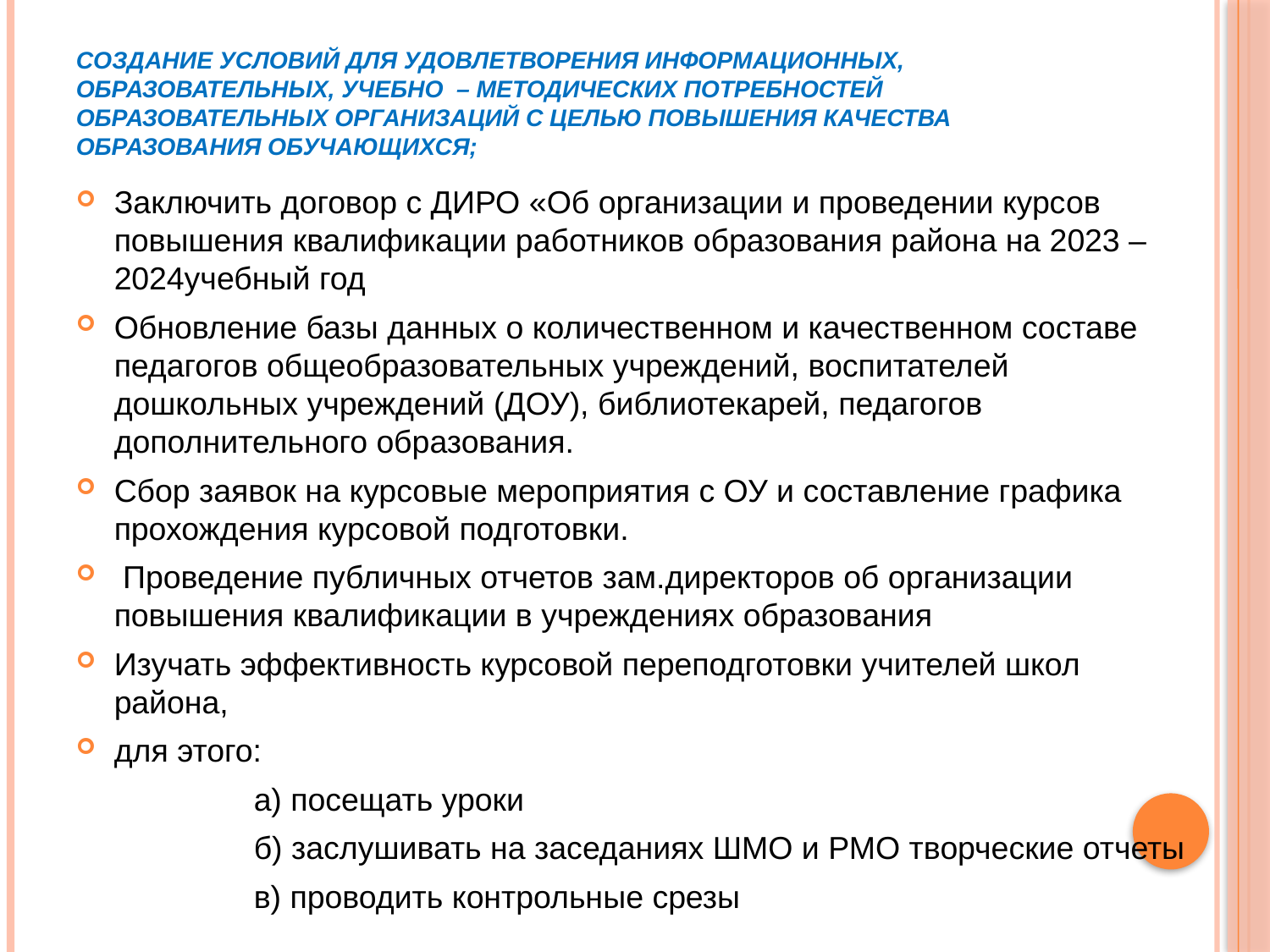

# создание условий для удовлетворения информационных, образовательных, учебно  – методических потребностей образовательных организаций с целью повышения качества образования обучающихся;
Заключить договор с ДИРО «Об организации и проведении курсов повышения квалификации работников образования района на 2023 – 2024учебный год
Обновление базы данных о количественном и качественном составе педагогов общеобразовательных учреждений, воспитателей дошкольных учреждений (ДОУ), библиотекарей, педагогов дополнительного образования.
Сбор заявок на курсовые мероприятия с ОУ и составление графика прохождения курсовой подготовки.
 Проведение публичных отчетов зам.директоров об организации повышения квалификации в учреждениях образования
Изучать эффективность курсовой переподготовки учителей школ района,
для этого:
                    а) посещать уроки
                    б) заслушивать на заседаниях ШМО и РМО творческие отчеты
                    в) проводить контрольные срезы